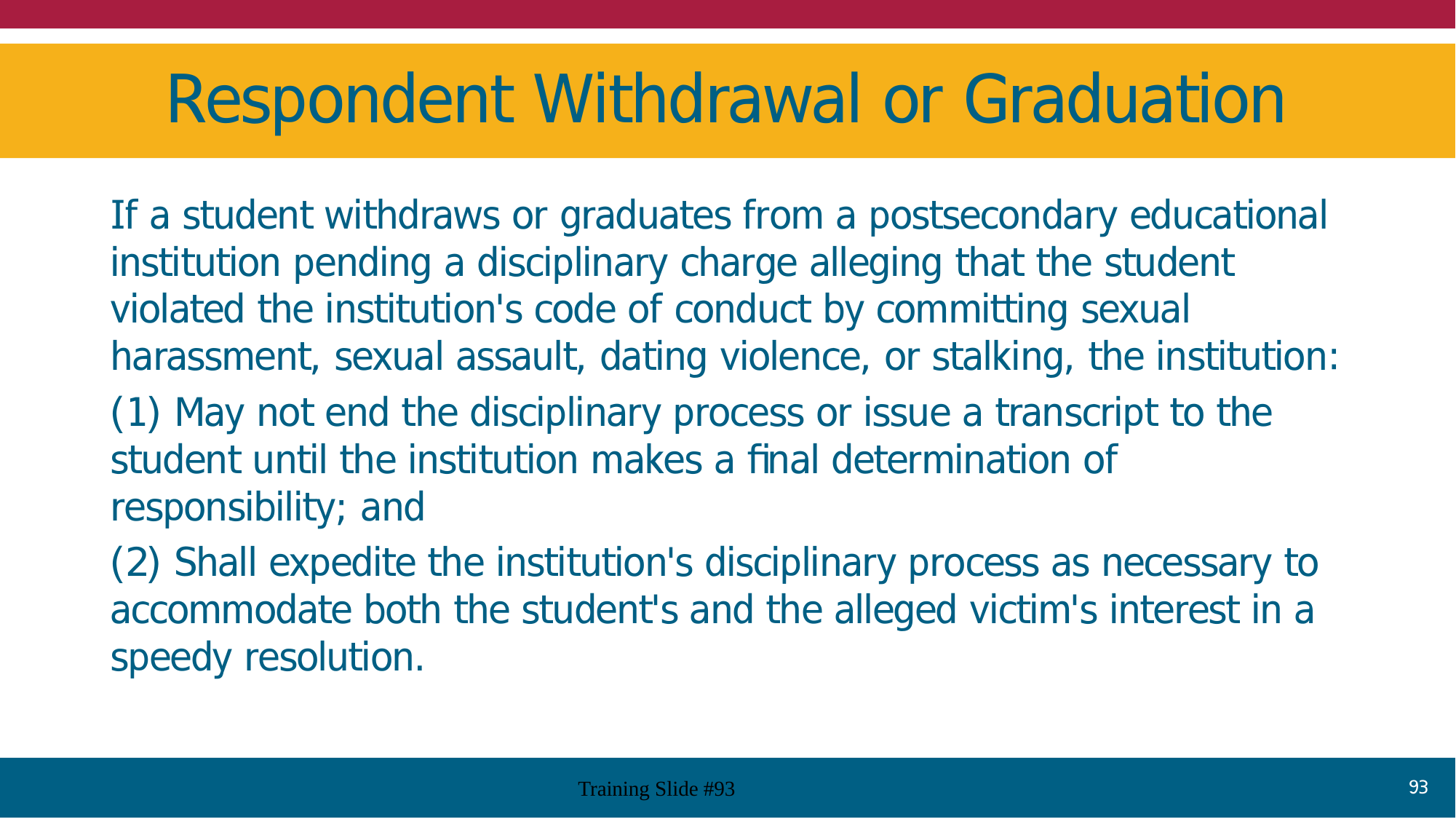

# Respondent Withdrawal or Graduation
If a student withdraws or graduates from a postsecondary educational institution pending a disciplinary charge alleging that the student violated the institution's code of conduct by committing sexual harassment, sexual assault, dating violence, or stalking, the institution:
(1) May not end the disciplinary process or issue a transcript to the student until the institution makes a final determination of responsibility; and
(2) Shall expedite the institution's disciplinary process as necessary to accommodate both the student's and the alleged victim's interest in a speedy resolution.

93
Training Slide #93